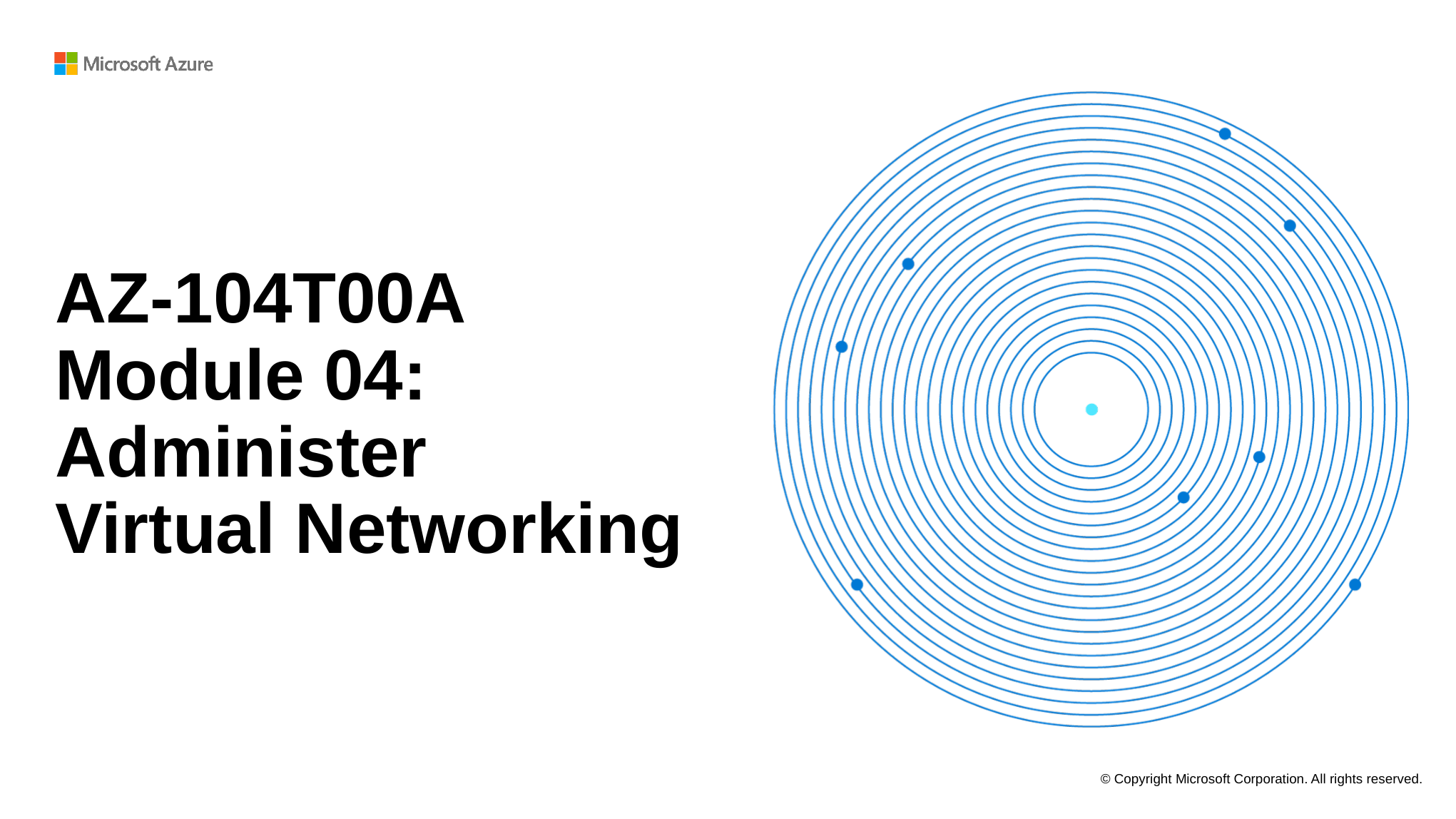

# AZ-104T00A Module 04: Administer Virtual Networking